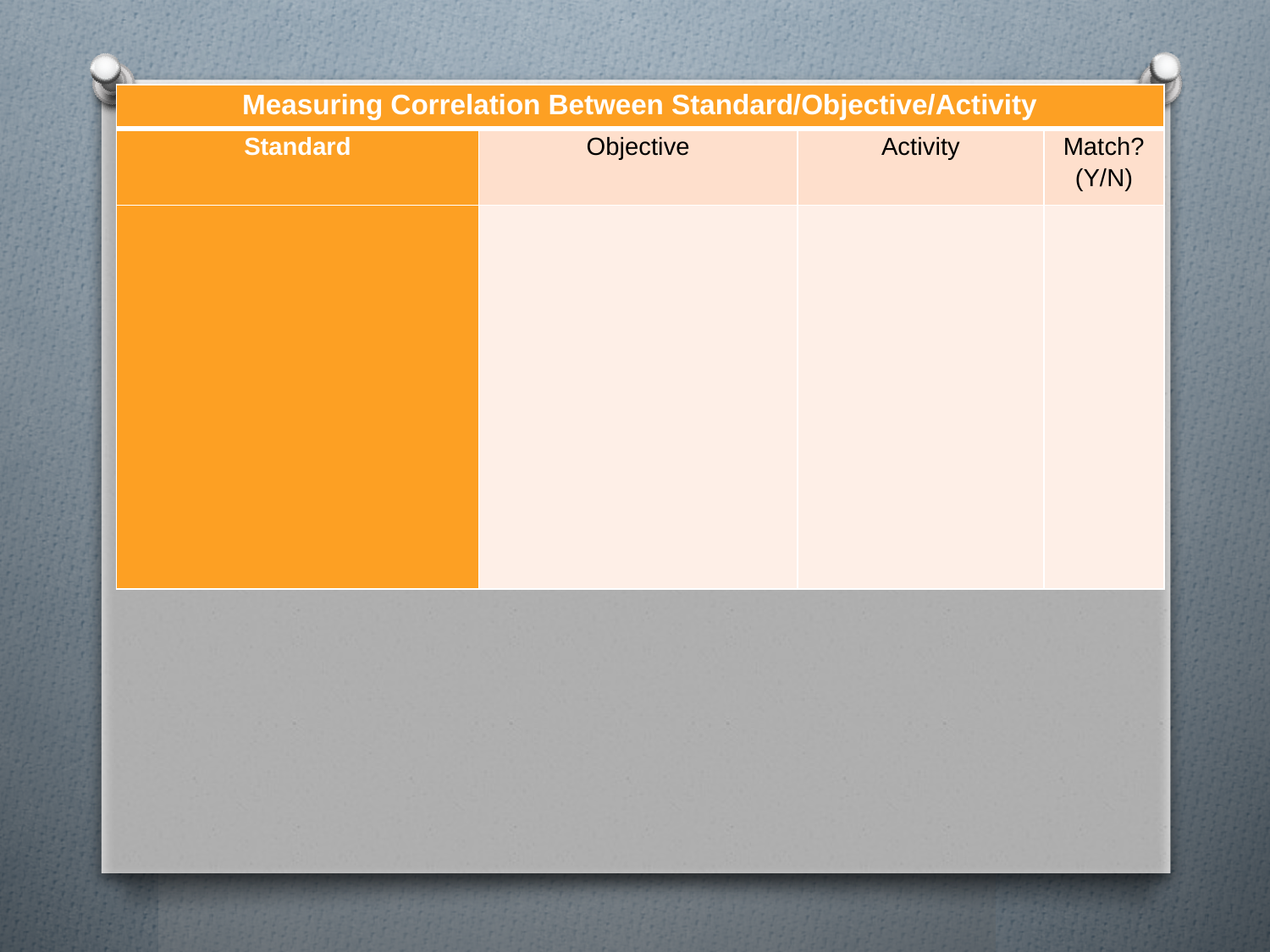

| Measuring Correlation Between Standard/Objective/Activity |  |  |  |
| --- | --- | --- | --- |
| Standard | Objective | Activity | Match? (Y/N) |
|  |  |  |  |
# Correlation of standards, objectives, and activities